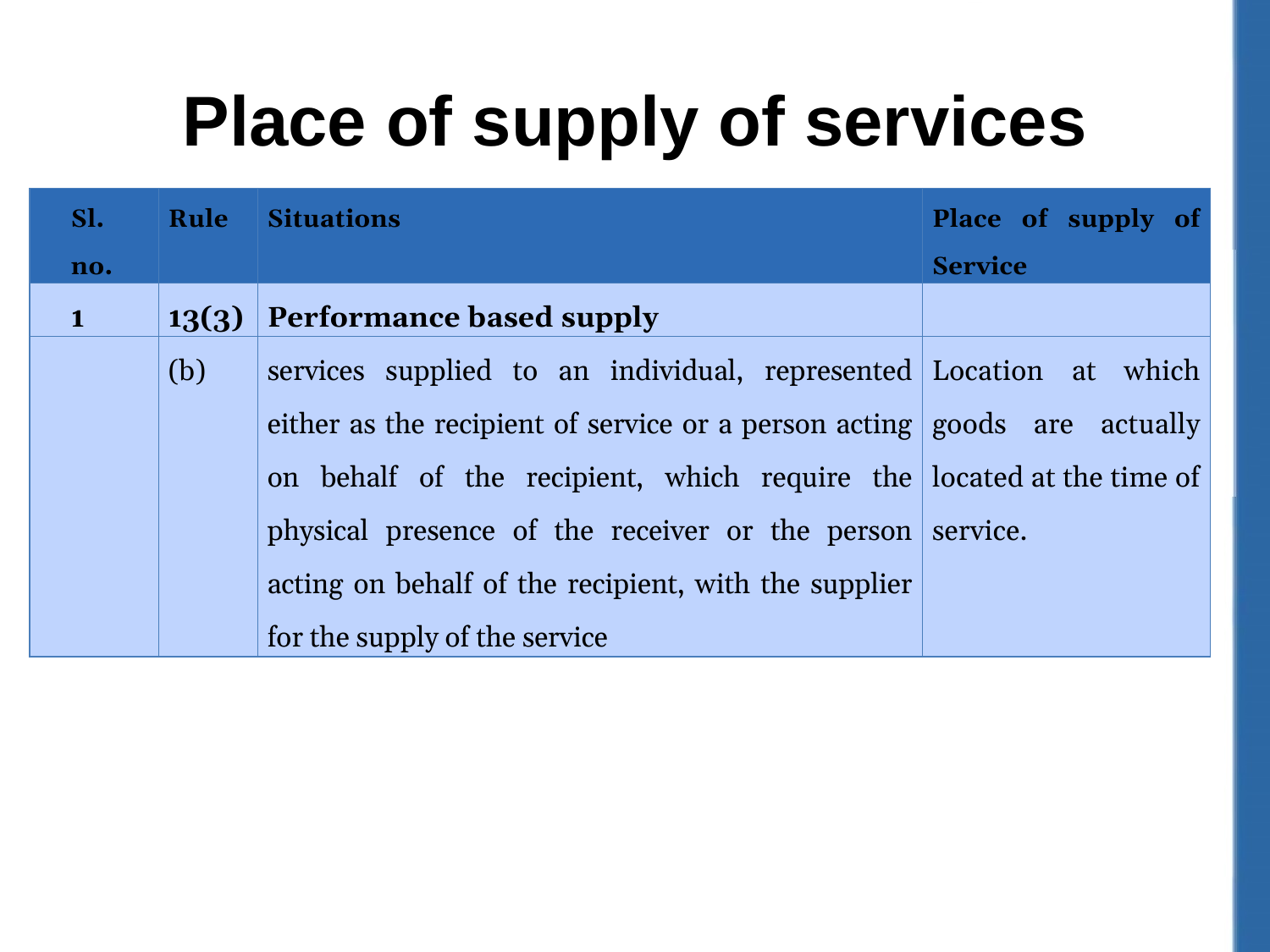

# Place of supply of services
| Sl. no. | Rule | Situations | Place of supply of Service |
| --- | --- | --- | --- |
| 1 | 13(3) | Performance based supply |  |
|  | (b) | services supplied to an individual, represented either as the recipient of service or a person acting on behalf of the recipient, which require the physical presence of the receiver or the person acting on behalf of the recipient, with the supplier for the supply of the service | Location at which goods are actually located at the time of service. |